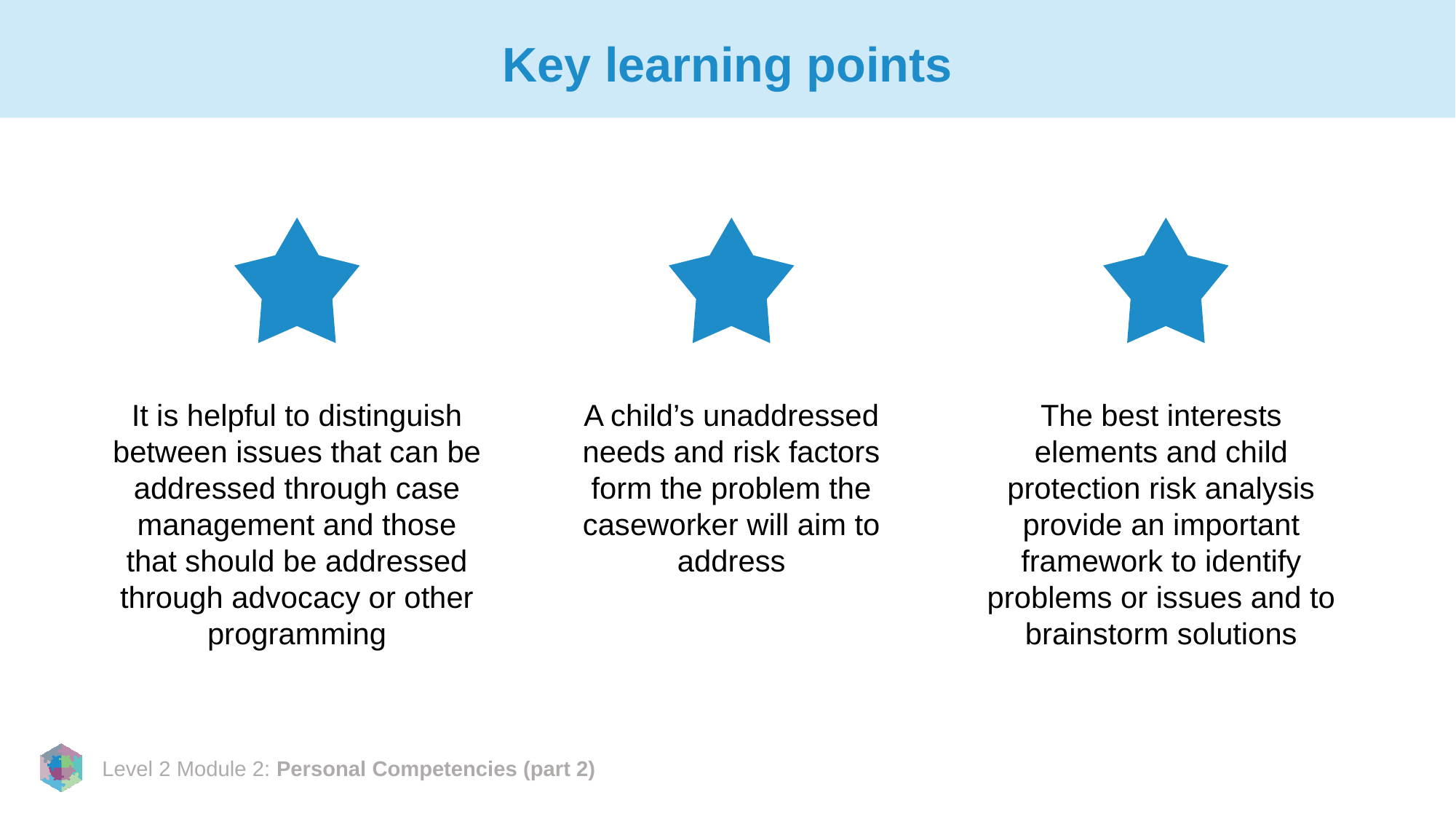

# Key learning points

It is helpful to distinguish between issues that can be addressed through case management and those that should be addressed through advocacy or other programming
A child’s unaddressed needs and risk factors form the problem the caseworker will aim to address
The best interests elements and child protection risk analysis provide an important framework to identify problems or issues and to brainstorm solutions